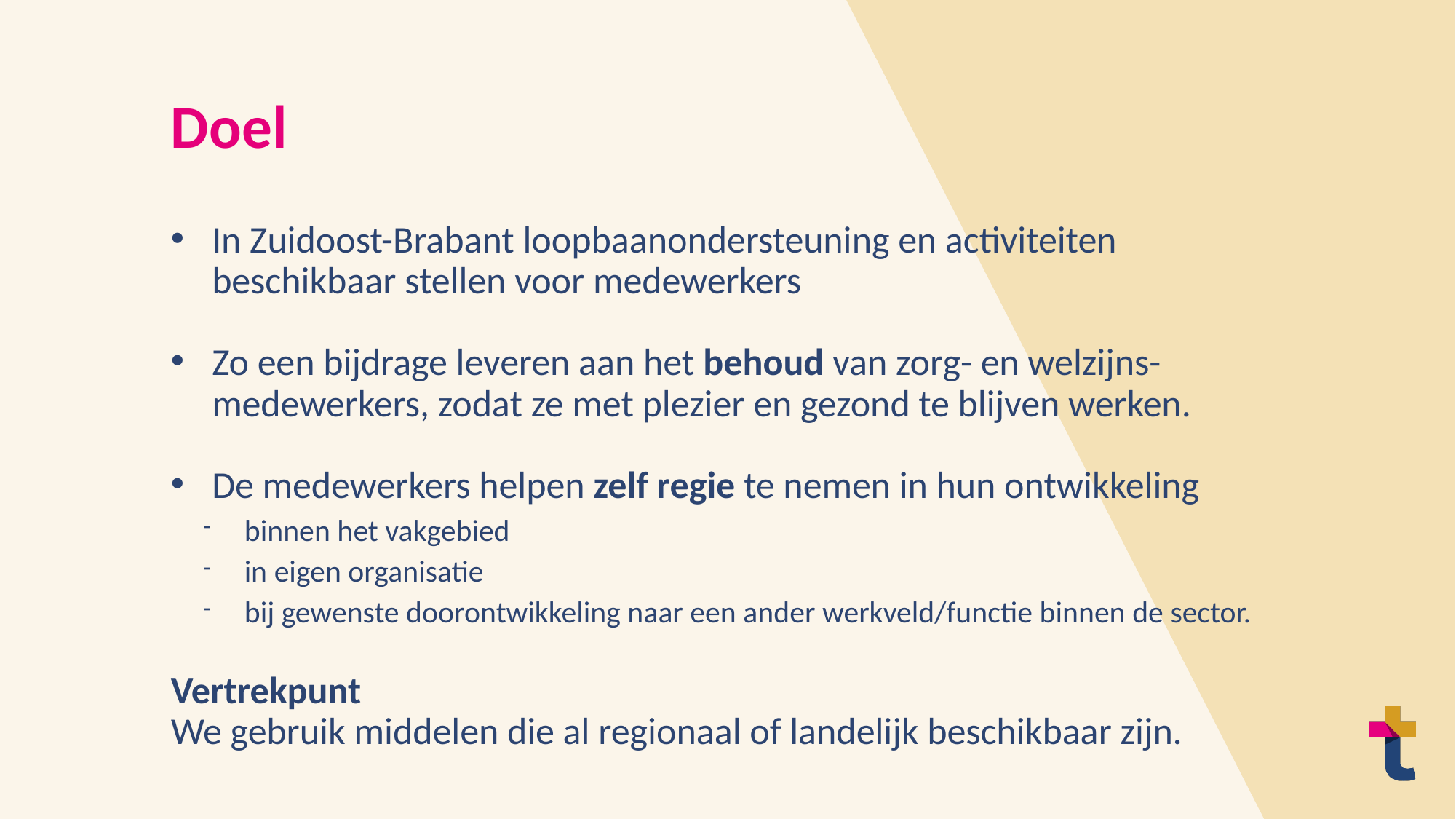

# Doel
In Zuidoost-Brabant loopbaanondersteuning en activiteiten beschikbaar stellen voor medewerkers

Zo een bijdrage leveren aan het behoud van zorg- en welzijns-medewerkers, zodat ze met plezier en gezond te blijven werken.

De medewerkers helpen zelf regie te nemen in hun ontwikkeling
binnen het vakgebied
in eigen organisatie
bij gewenste doorontwikkeling naar een ander werkveld/functie binnen de sector.

Vertrekpunt
We gebruik middelen die al regionaal of landelijk beschikbaar zijn.